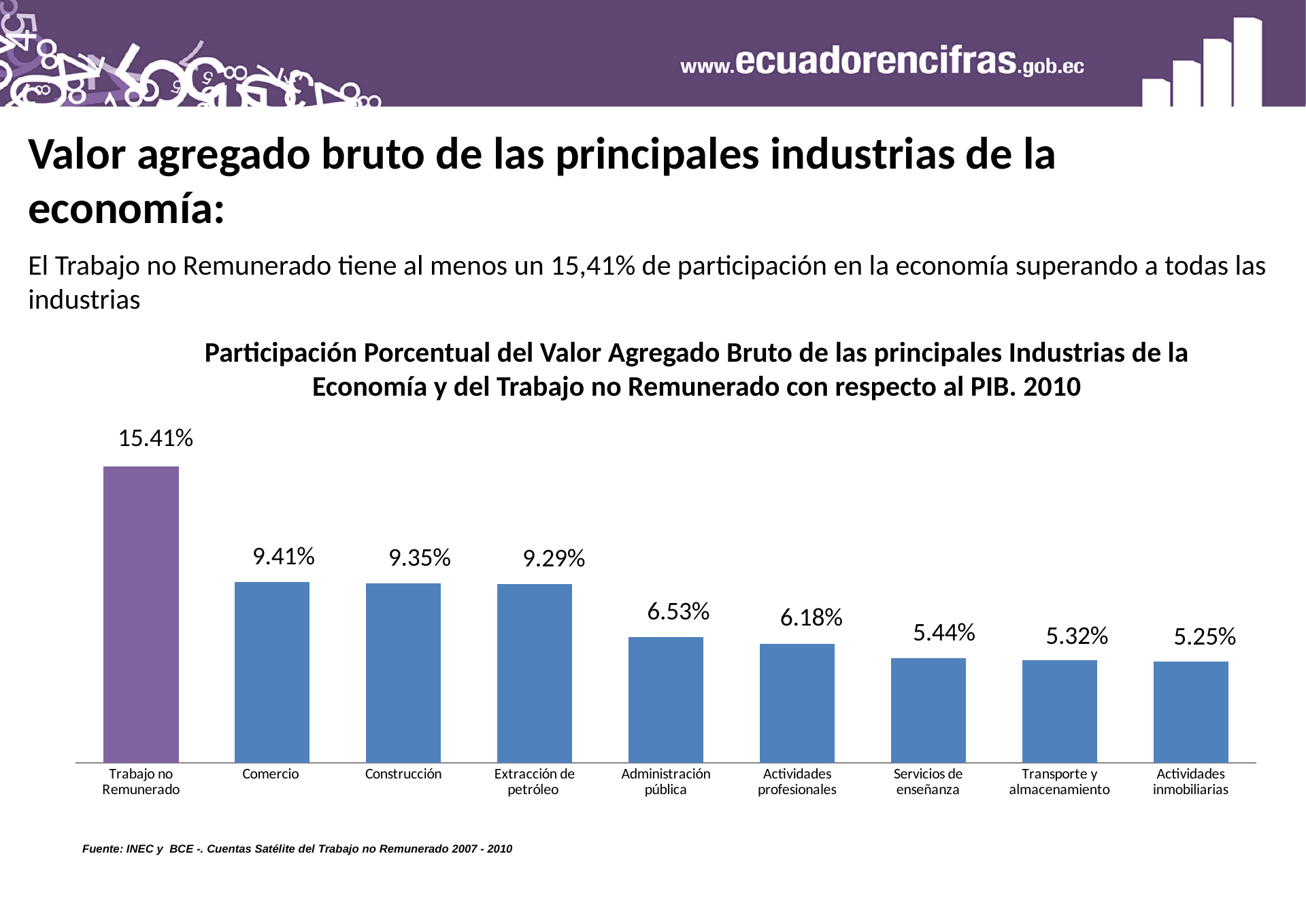

Valor agregado bruto de las principales industrias de la economía:
El Trabajo no Remunerado tiene al menos un 15,41% de participación en la economía superando a todas las industrias

### Chart

| Category |  |
|---|---|
| Trabajo no Remunerado | 0.1541142899871414 |
| Comercio  | 0.09414800442358387 |
| Construcción | 0.09346765433643676 |
| Extracción de petróleo  | 0.09287808085320001 |
| Administración pública | 0.0652509101130902 |
| Actividades profesionales | 0.0618444008785118 |
| Servicios de enseñanza | 0.05435849400377711 |
| Transporte y almacenamiento | 0.05319925923185769 |
| Actividades inmobiliarias | 0.052502792487602014 |
Participación Porcentual del Valor Agregado Bruto de las principales Industrias de la Economía y del Trabajo no Remunerado con respecto al PIB. 2010
| Fuente: INEC y BCE -. Cuentas Satélite del Trabajo no Remunerado 2007 - 2010 |
| --- |
|  |
|  |